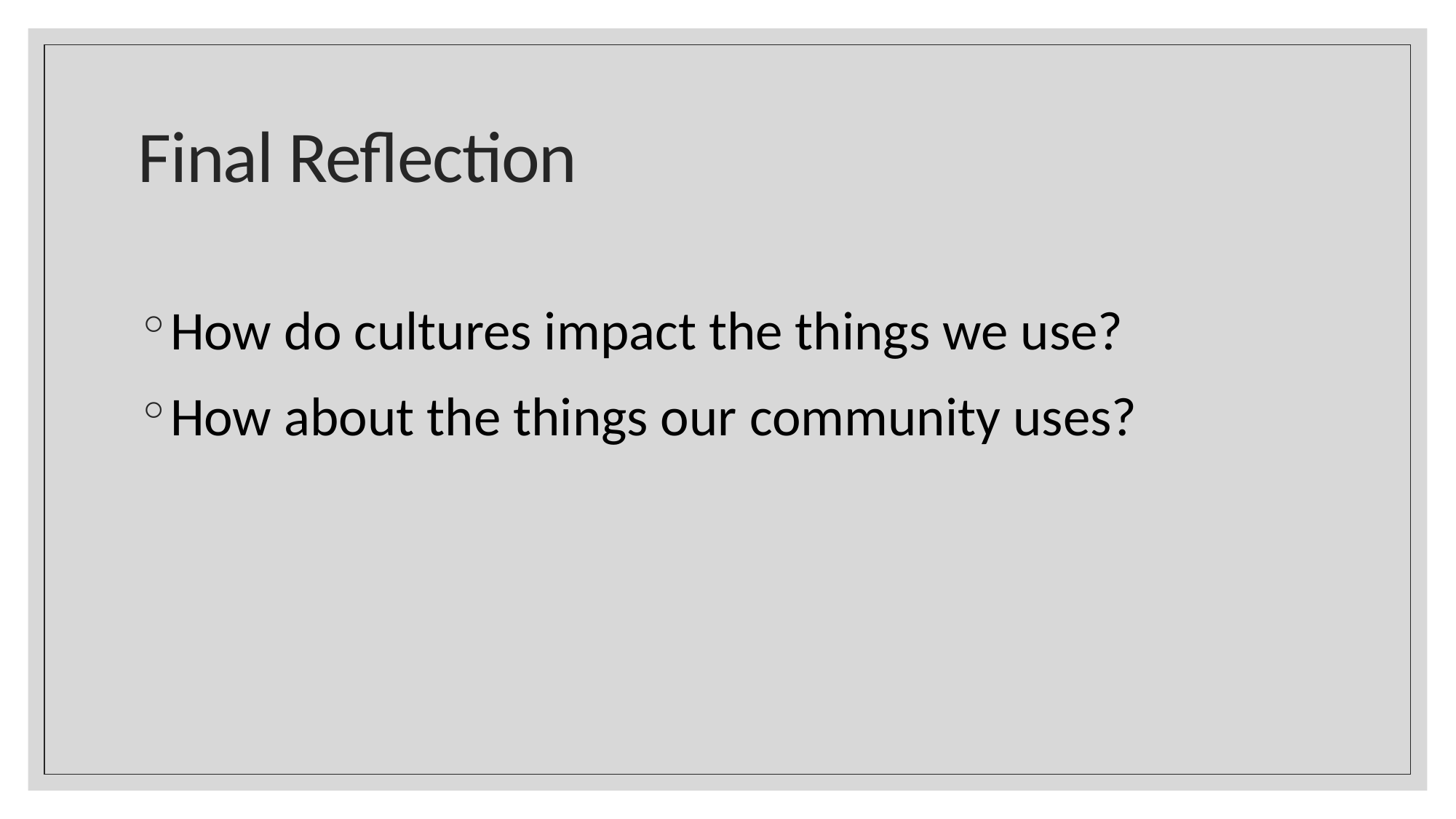

# Final Reflection
How do cultures impact the things we use?
How about the things our community uses?